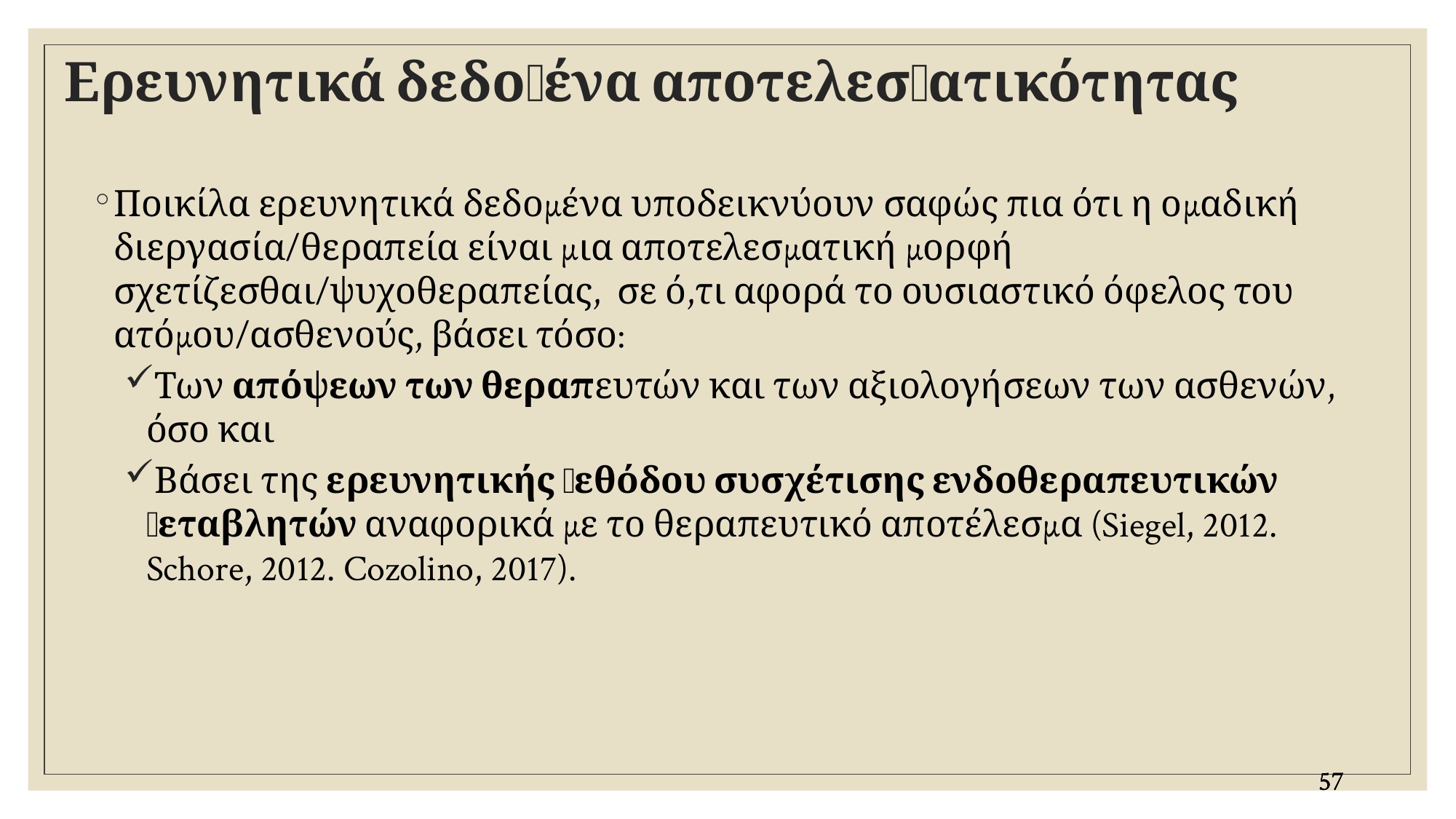

# Ερευνητικά δεδομένα αποτελεσματικότητας
Ποικίλα ερευνητικά δεδομένα υποδεικνύουν σαφώς πια ότι η ομαδική διεργασία/θεραπεία είναι μια αποτελεσματική μορφή σχετίζεσθαι/ψυχοθεραπείας,  σε ό,τι αφορά το ουσιαστικό όφελος του ατόμου/ασθενούς, βάσει τόσο:
Των απόψεων των θεραπευτών και των αξιολογήσεων των ασθενών, όσο και
Βάσει της ερευνητικής μεθόδου συσχέτισης ενδοθεραπευτικών μεταβλητών αναφορικά με το θεραπευτικό αποτέλεσμα (Siegel, 2012. Schore, 2012. Cozolino, 2017).
57
57
57